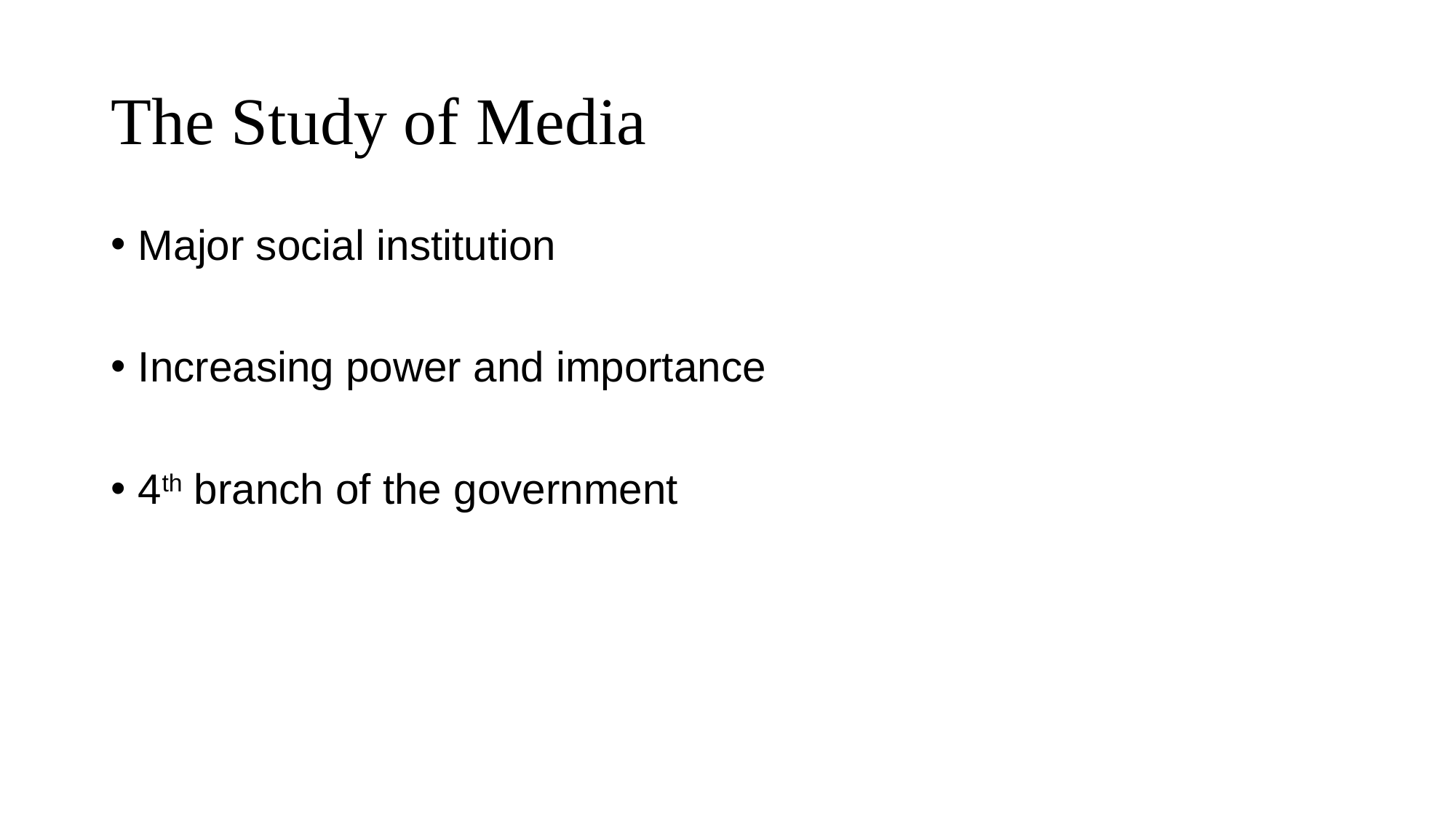

# The Study of Media
Major social institution

Increasing power and importance

4th branch of the government